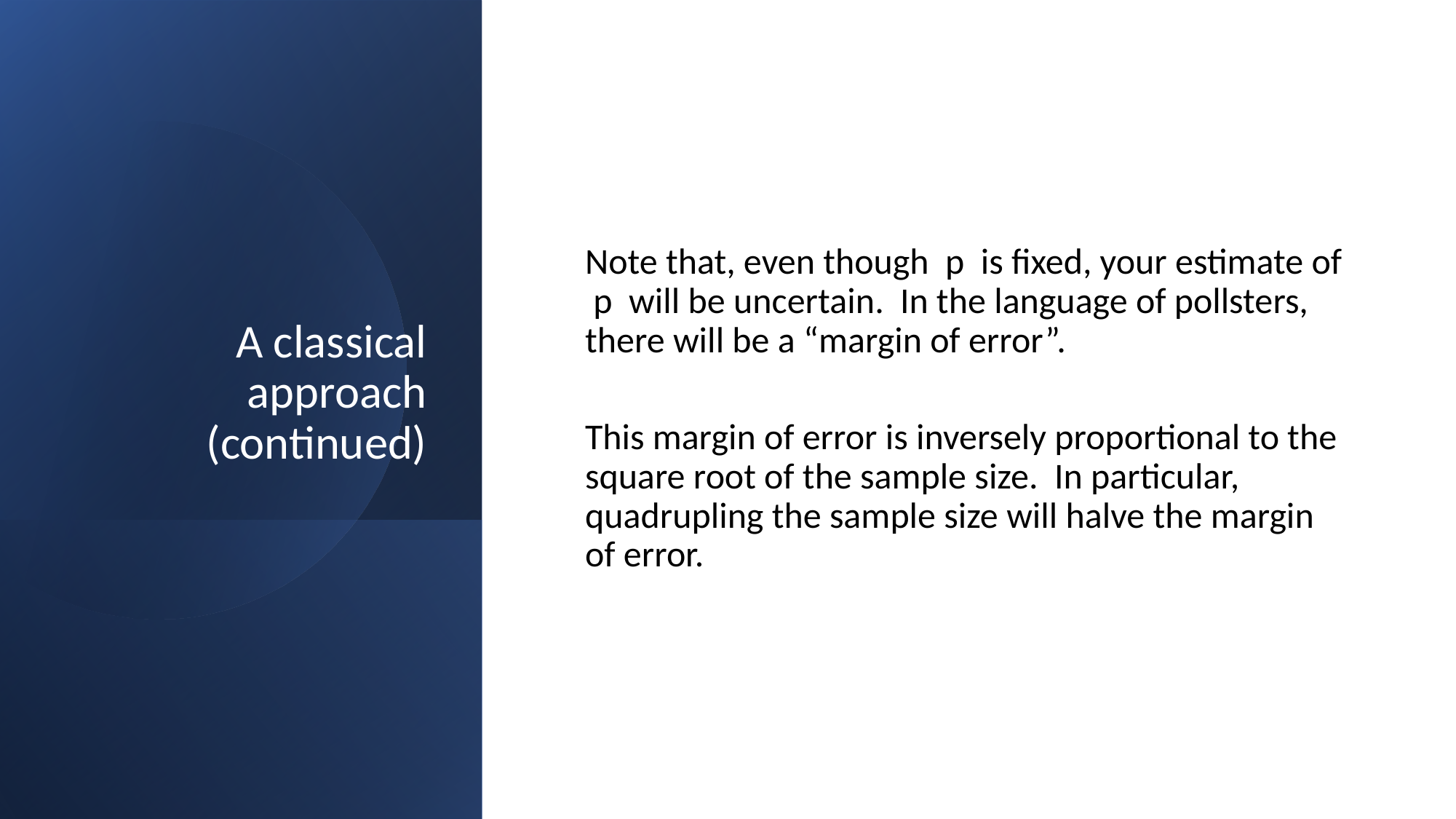

# A classical approach (continued)
Note that, even though  p  is fixed, your estimate of  p  will be uncertain.  In the language of pollsters, there will be a “margin of error”.

This margin of error is inversely proportional to the square root of the sample size.  In particular, quadrupling the sample size will halve the margin of error.